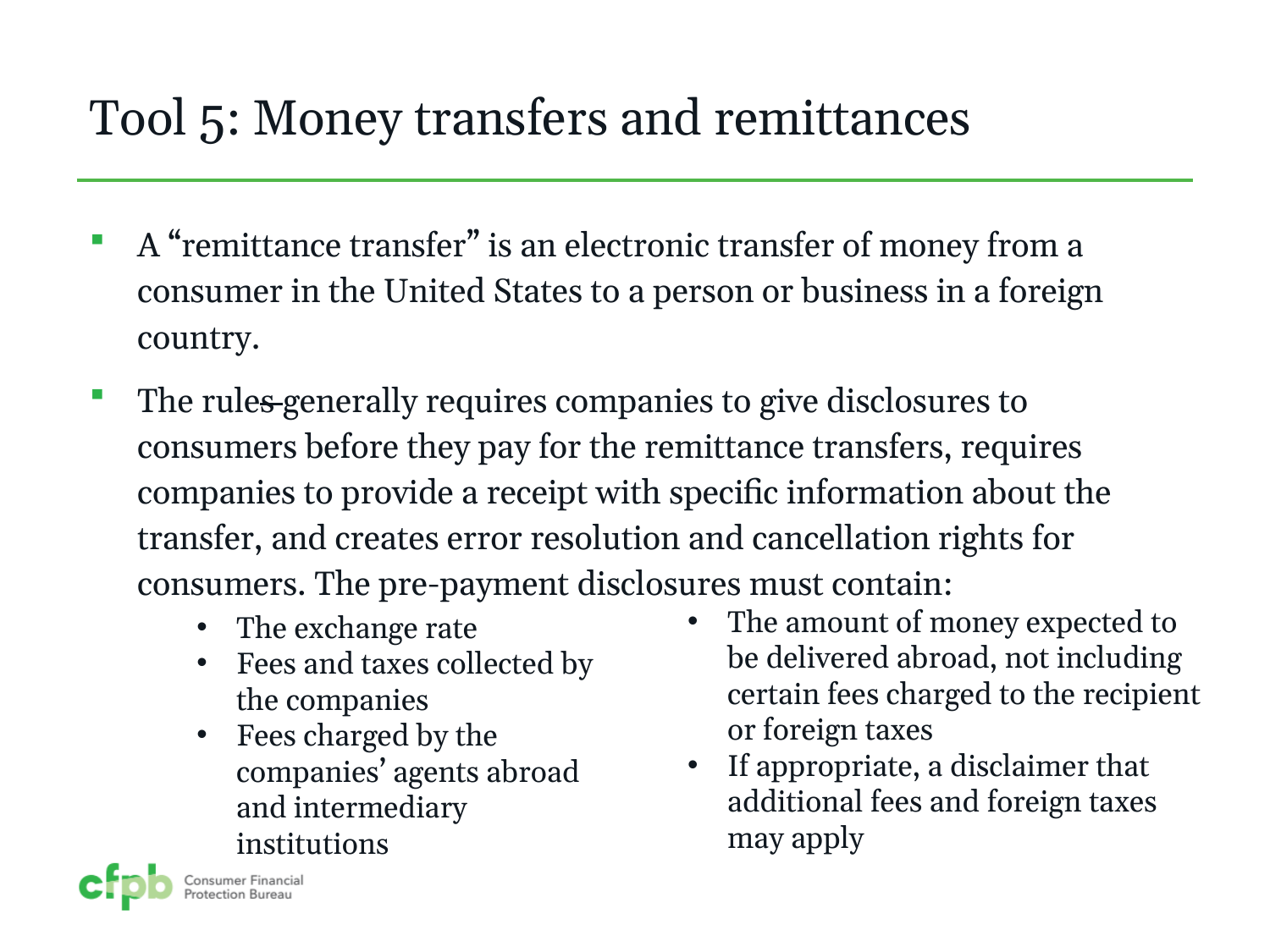

# Tool 5: Money transfers and remittances
A “remittance transfer” is an electronic transfer of money from a consumer in the United States to a person or business in a foreign country.
The rules generally requires companies to give disclosures to consumers before they pay for the remittance transfers, requires companies to provide a receipt with specific information about the transfer, and creates error resolution and cancellation rights for consumers. The pre-payment disclosures must contain:

The amount of money expected to be delivered abroad, not including certain fees charged to the recipient or foreign taxes
If appropriate, a disclaimer that additional fees and foreign taxes may apply

The exchange rate
Fees and taxes collected by the companies
Fees charged by the companies’ agents abroad and intermediary institutions